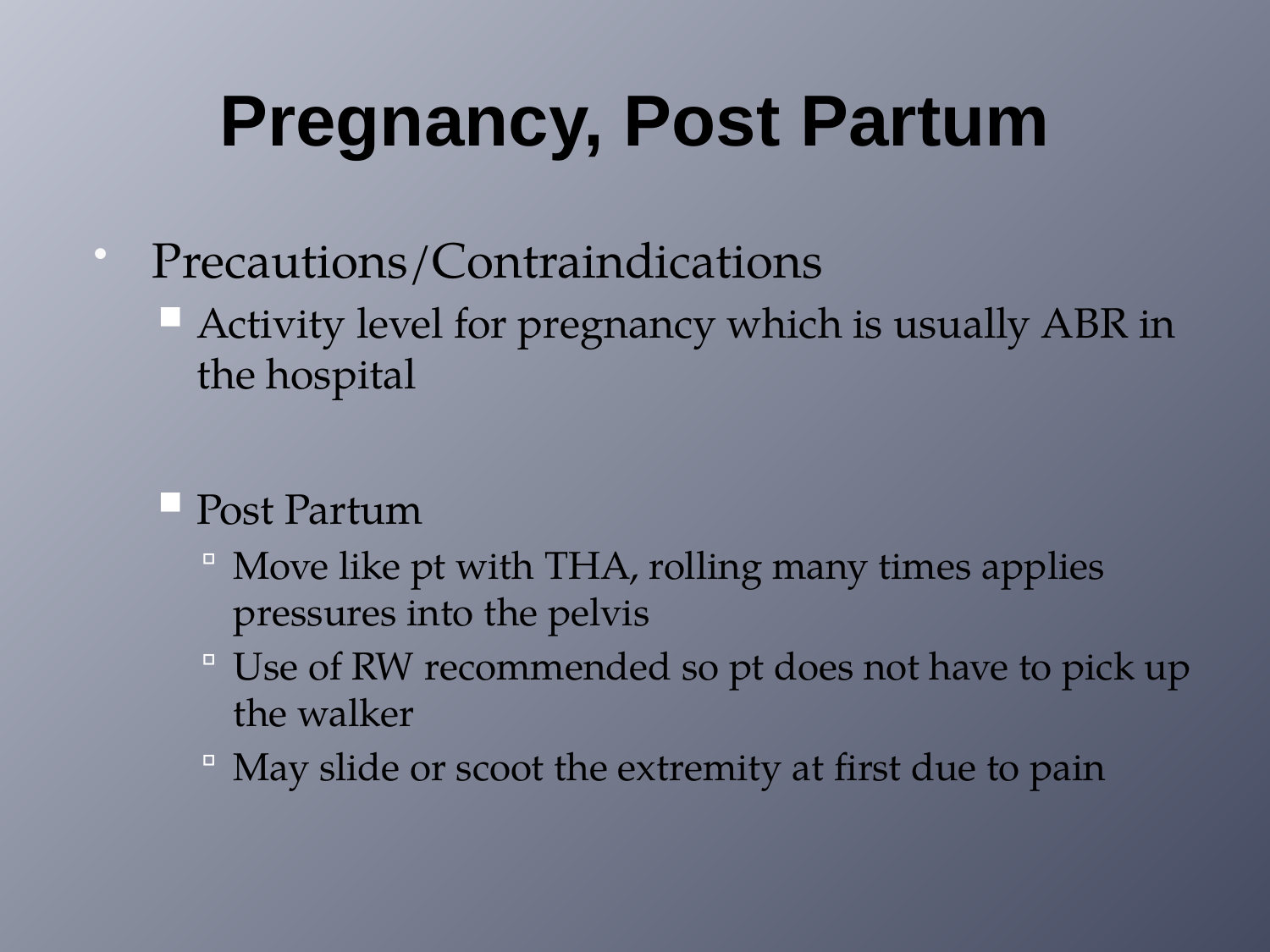

# Pregnancy, Post Partum
Precautions/Contraindications
Activity level for pregnancy which is usually ABR in the hospital

Post Partum
Move like pt with THA, rolling many times applies pressures into the pelvis
Use of RW recommended so pt does not have to pick up the walker
May slide or scoot the extremity at first due to pain